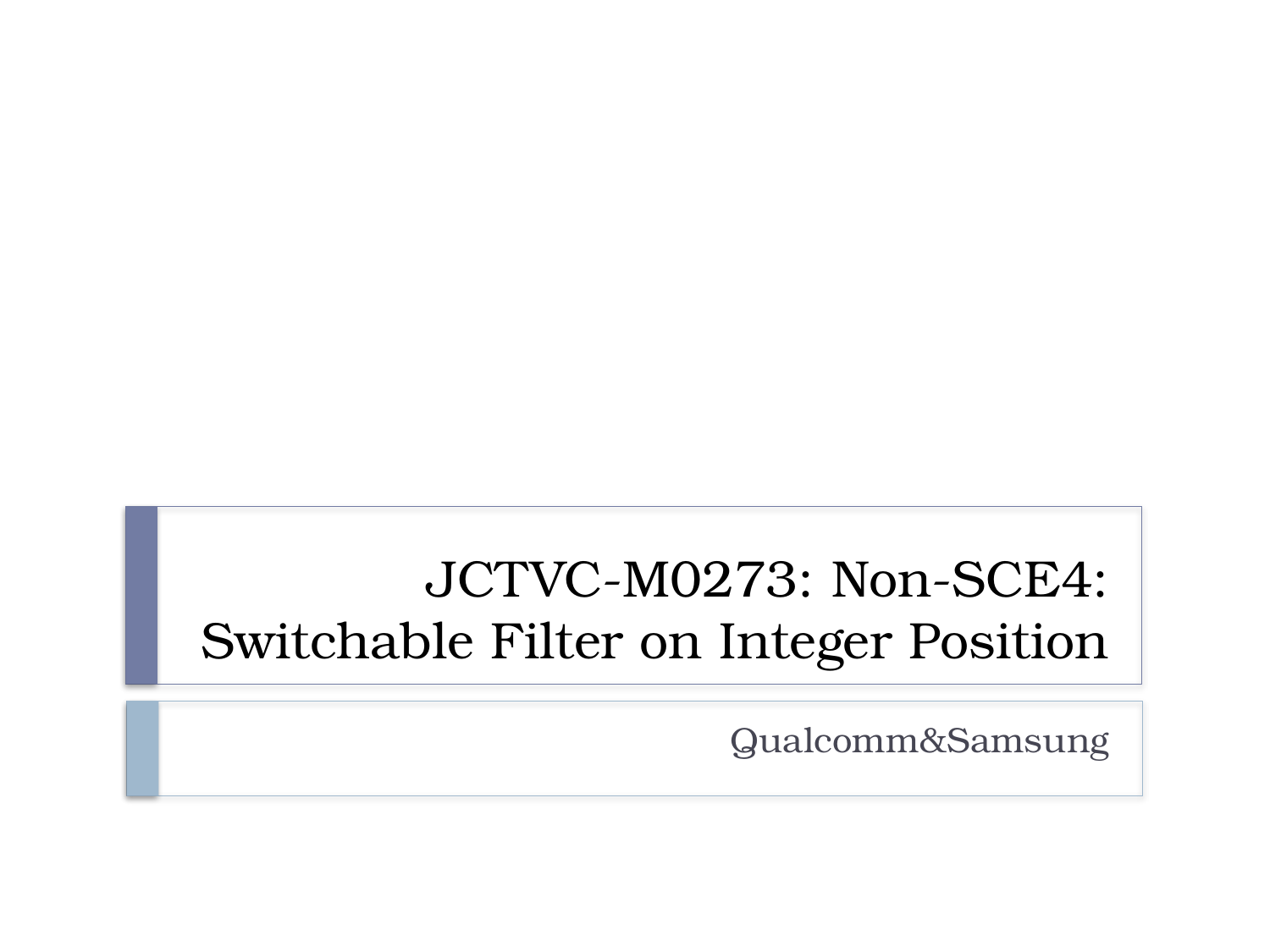

# JCTVC-M0273: Non-SCE4: Switchable Filter on Integer Position
Qualcomm&Samsung